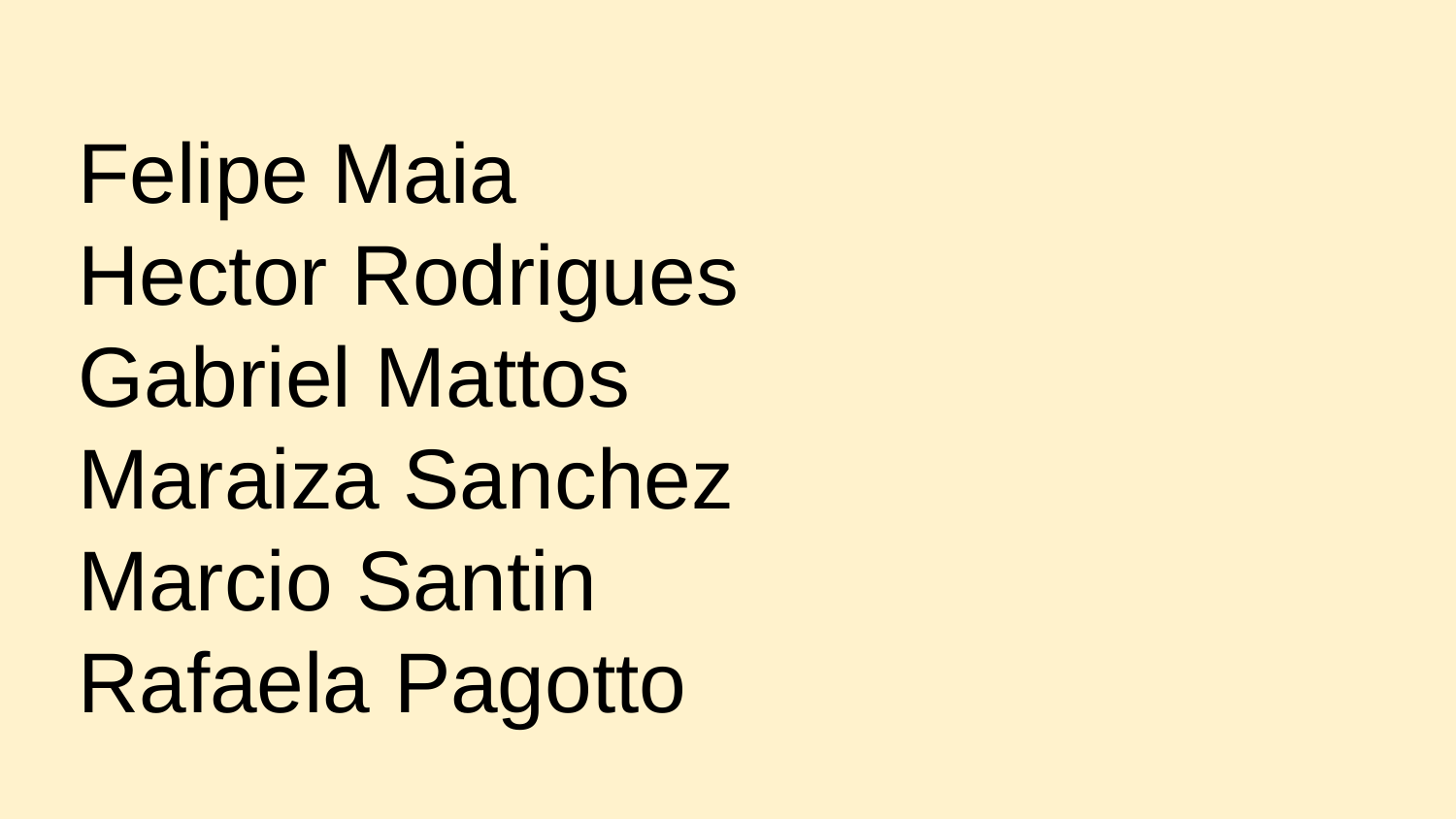

Felipe Maia
Hector Rodrigues
Gabriel Mattos
Maraiza Sanchez
Marcio Santin
Rafaela Pagotto